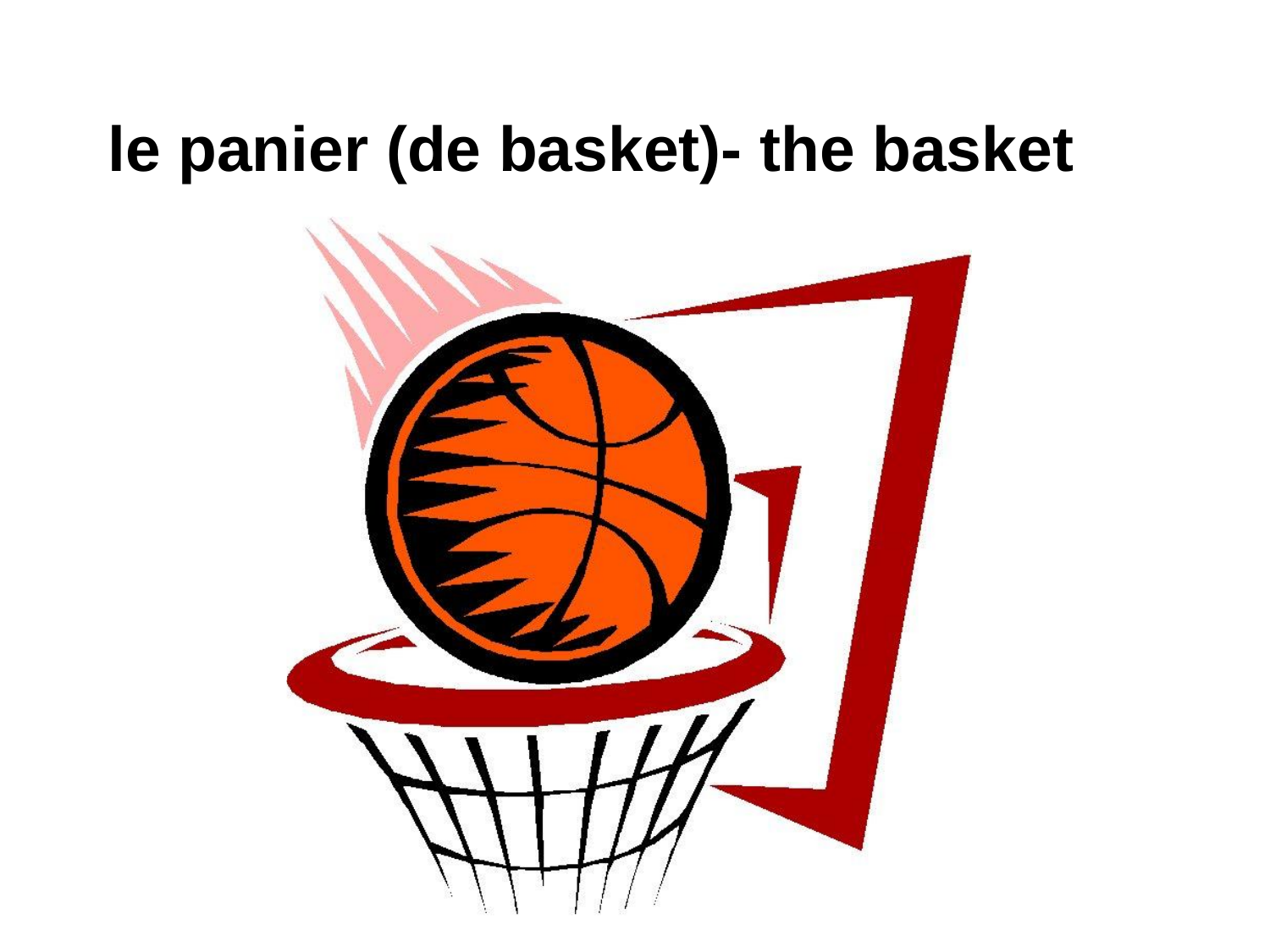

# le panier (de basket)- the basket